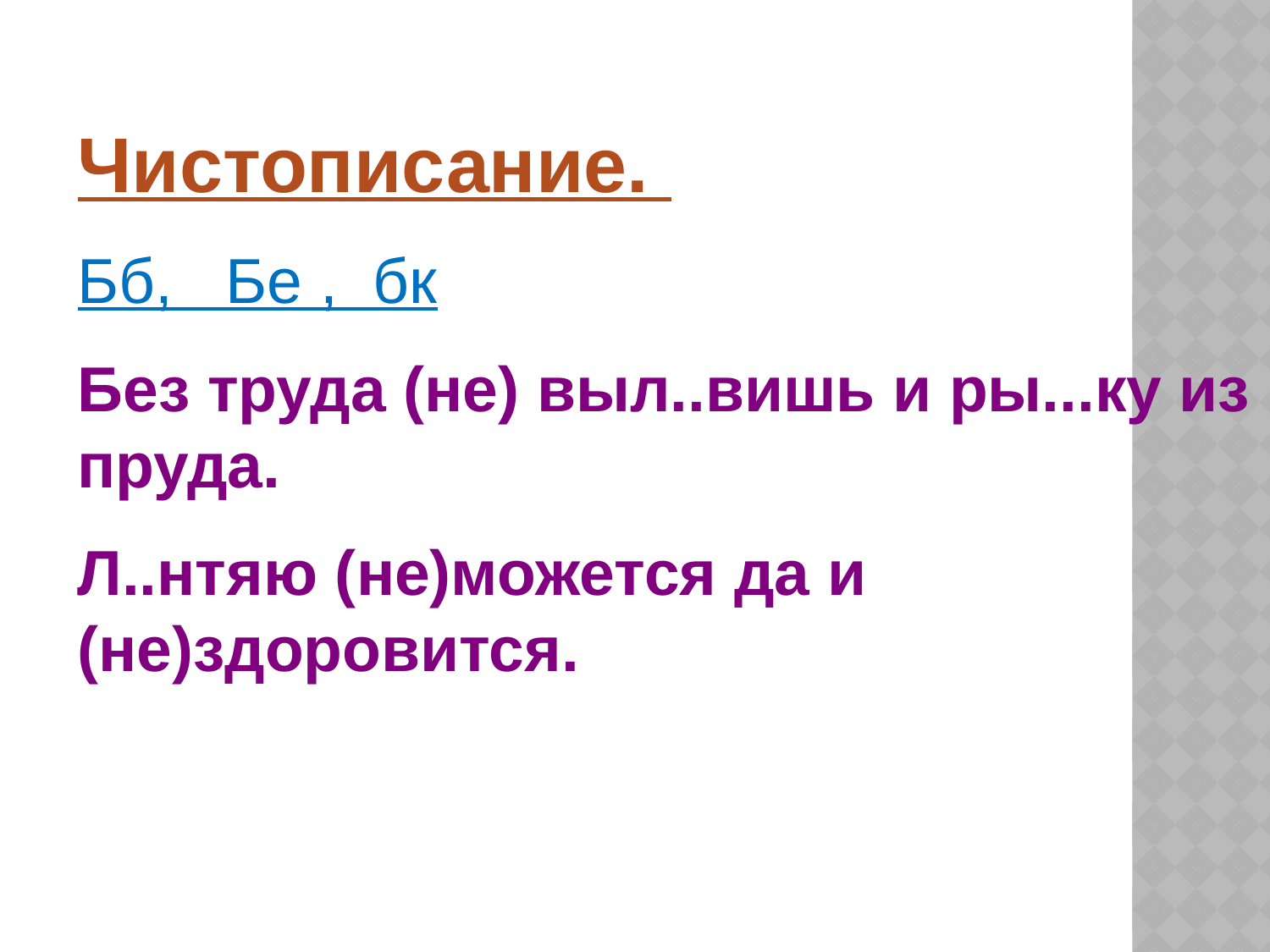

Чистописание.
Бб,   Бе ,  бк
Без труда (не) выл..вишь и ры...ку из пруда.
Л..нтяю (не)можется да и (не)здоровится.